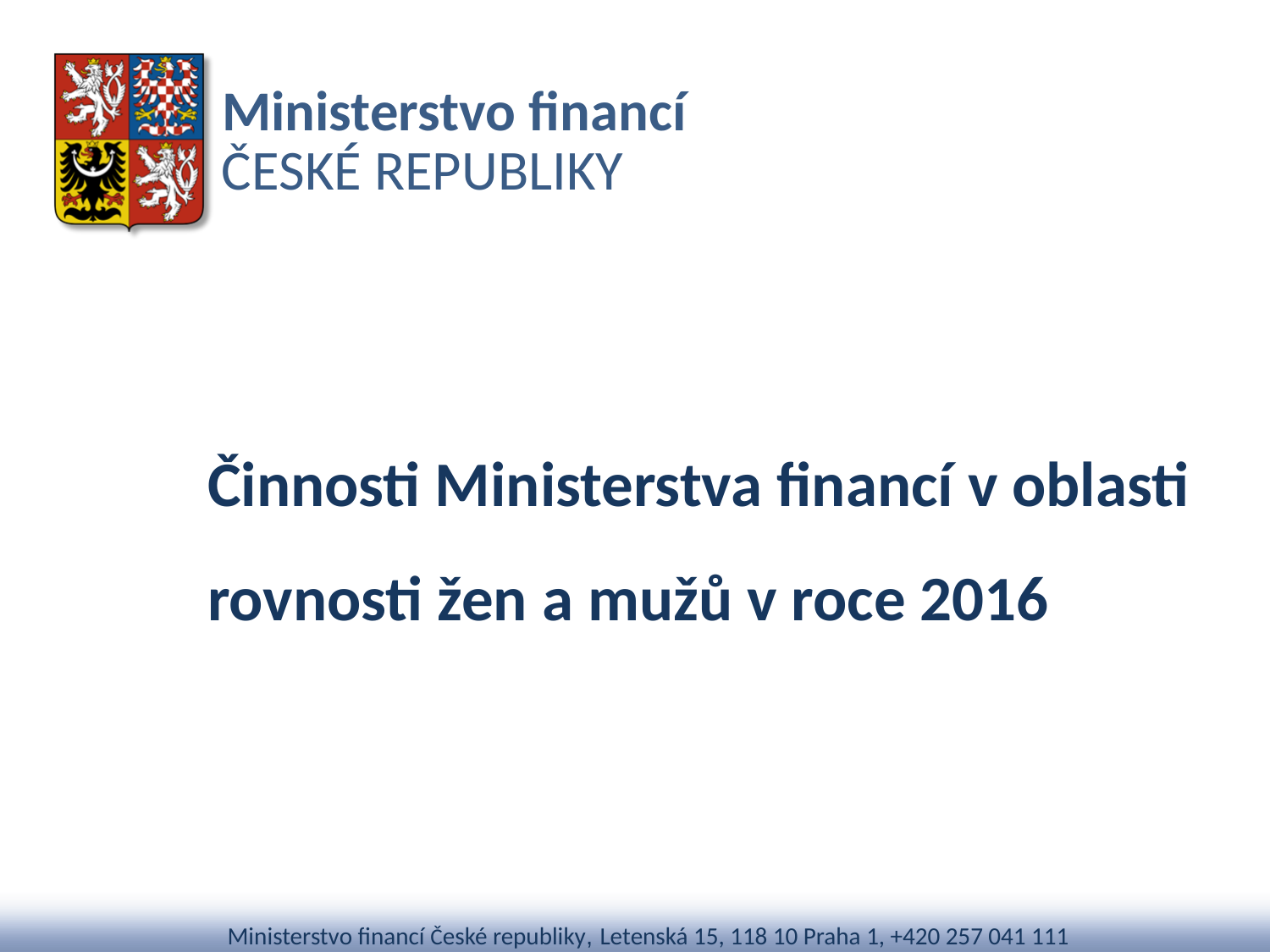

# Činnosti Ministerstva financí v oblasti rovnosti žen a mužů v roce 2016